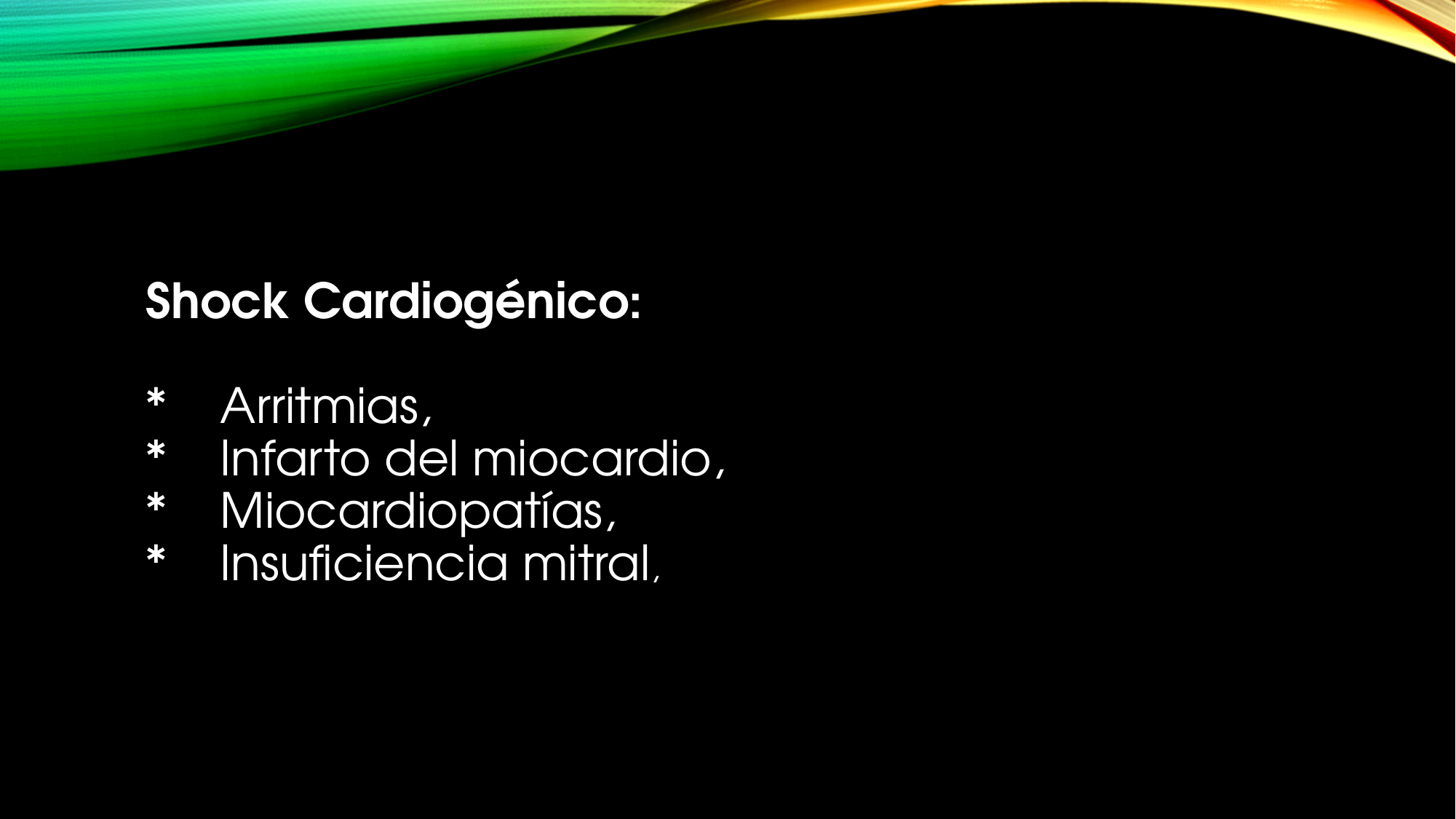

Shock Cardiogénico:
*    Arritmias,
*    Infarto del miocardio,
*    Miocardiopatías,
*    Insuficiencia mitral,